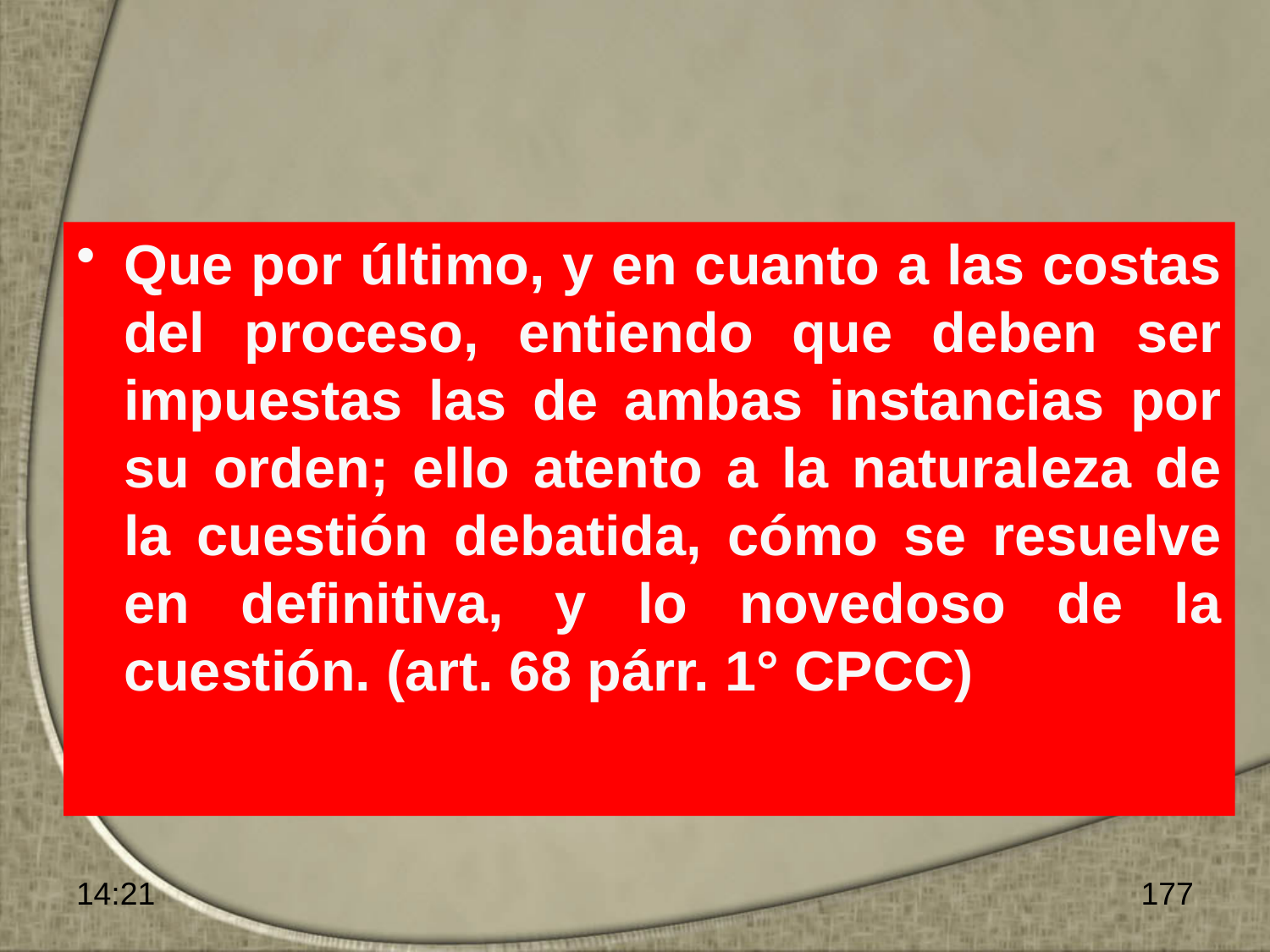

Que por último, y en cuanto a las costas del proceso, entiendo que deben ser impuestas las de ambas instancias por su orden; ello atento a la naturaleza de la cuestión debatida, cómo se resuelve en definitiva, y lo novedoso de la cuestión. (art. 68 párr. 1° CPCC)

14:21
177